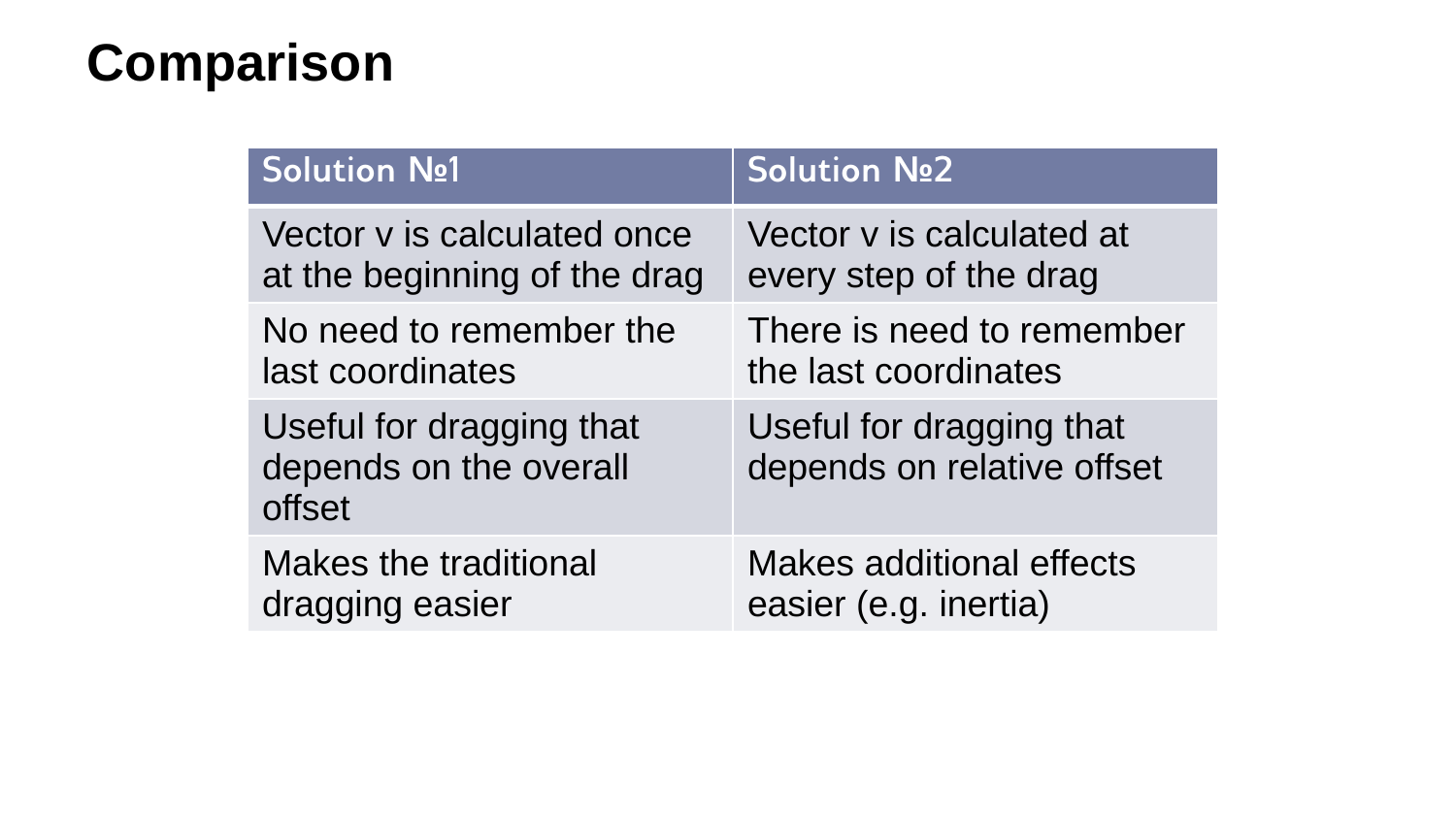

Comparison

| Solution №1 | Solution №2 |
| --- | --- |
| Vector v is calculated once at the beginning of the drag | Vector v is calculated at every step of the drag |
| No need to remember the last coordinates | There is need to remember the last coordinates |
| Useful for dragging that depends on the overall offset | Useful for dragging that depends on relative offset |
| Makes the traditional dragging easier | Makes additional effects easier (e.g. inertia) |